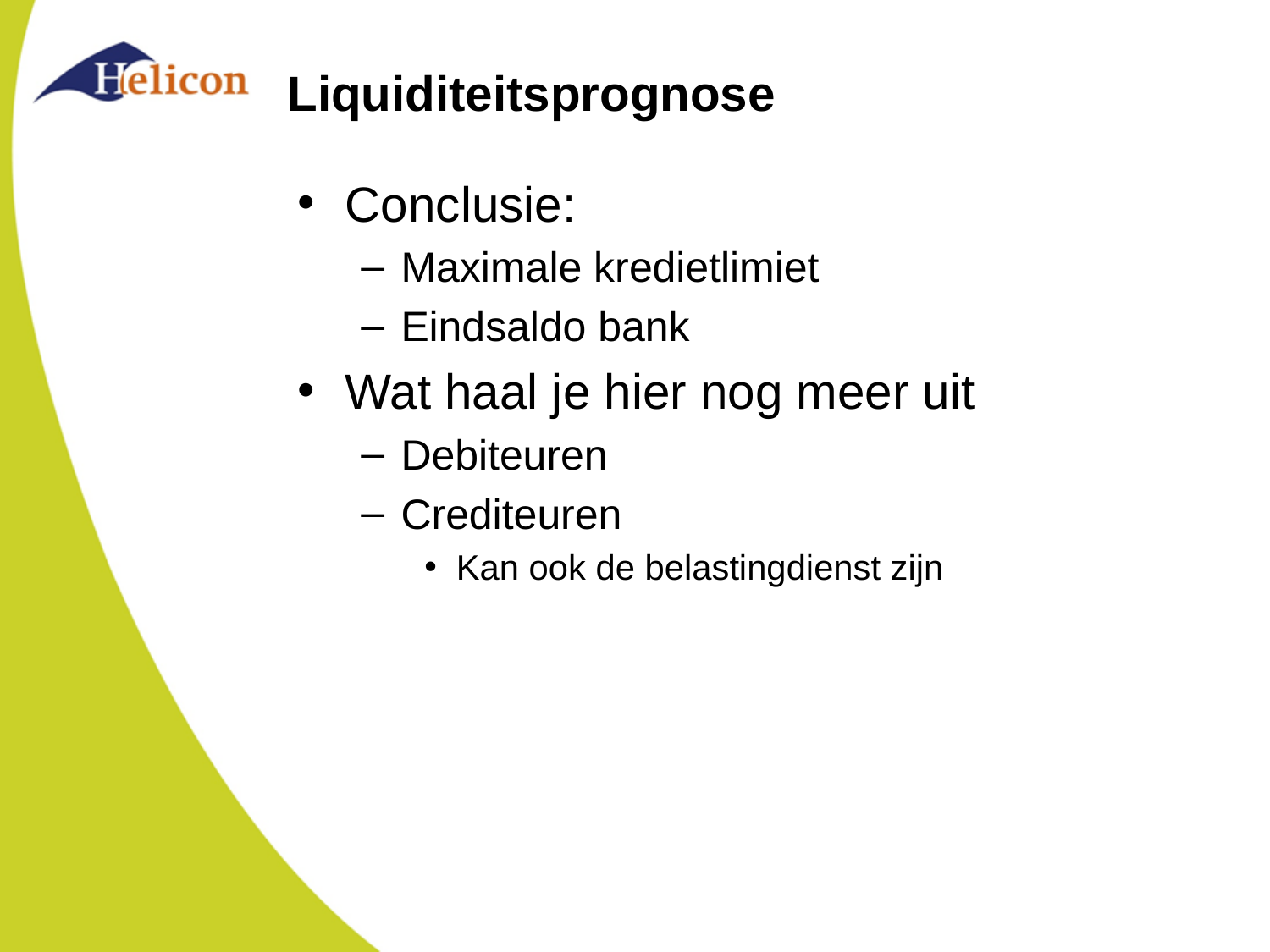

# Liquiditeitsprognose
Conclusie:
Maximale kredietlimiet
Eindsaldo bank
Wat haal je hier nog meer uit
Debiteuren
Crediteuren
Kan ook de belastingdienst zijn